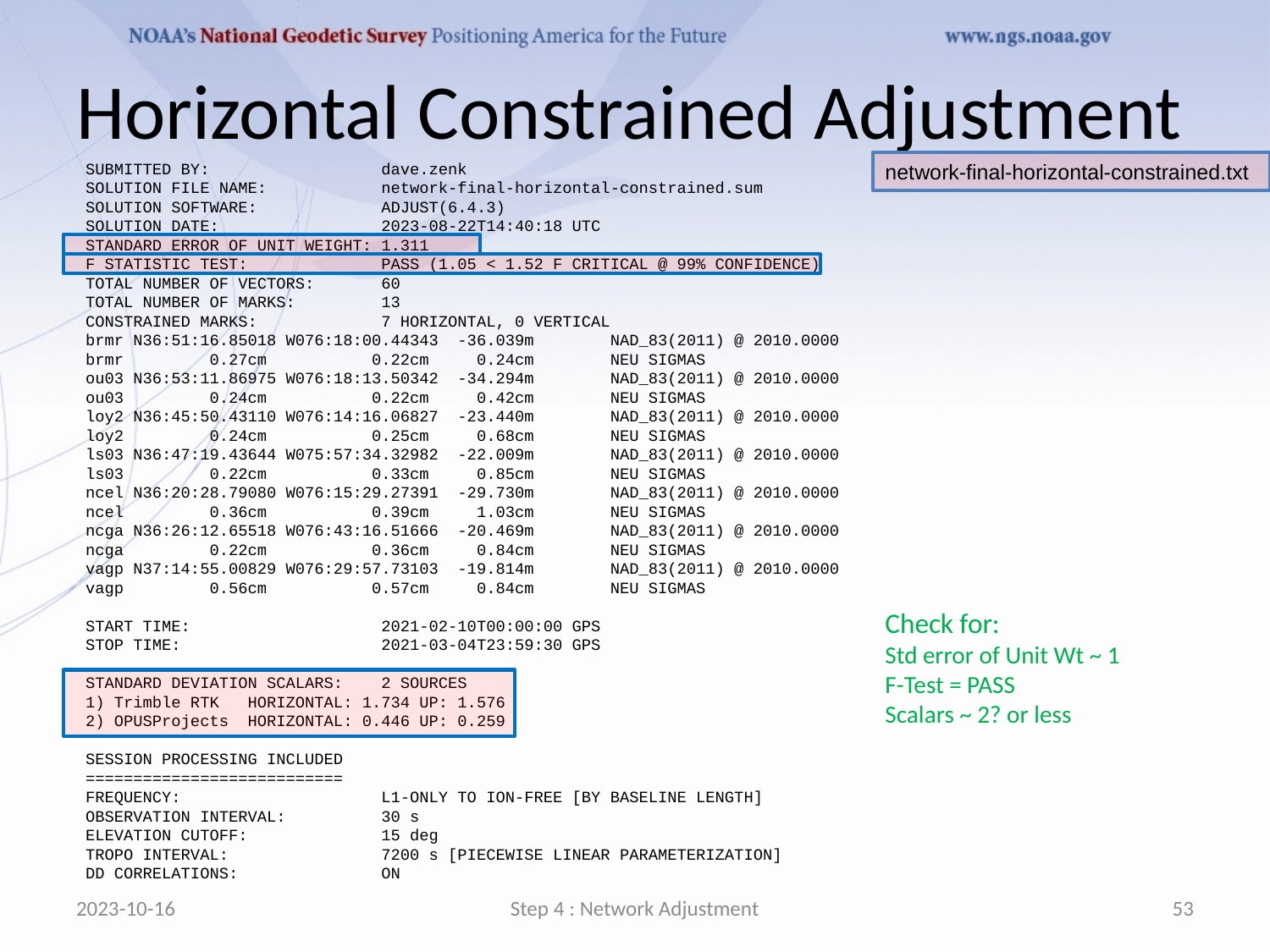

# Horizontal Constrained Adjustment
 SUBMITTED BY:                  dave.zenk
 SOLUTION FILE NAME:            network-final-horizontal-constrained.sum
 SOLUTION SOFTWARE:             ADJUST(6.4.3)
 SOLUTION DATE:                 2023-08-22T14:40:18 UTC
 STANDARD ERROR OF UNIT WEIGHT: 1.311
 F STATISTIC TEST:              PASS (1.05 < 1.52 F CRITICAL @ 99% CONFIDENCE)
 TOTAL NUMBER OF VECTORS:       60
 TOTAL NUMBER OF MARKS:         13
 CONSTRAINED MARKS:             7 HORIZONTAL, 0 VERTICAL
 brmr N36:51:16.85018 W076:18:00.44343  -36.039m        NAD_83(2011) @ 2010.0000
 brmr         0.27cm           0.22cm     0.24cm        NEU SIGMAS
 ou03 N36:53:11.86975 W076:18:13.50342  -34.294m        NAD_83(2011) @ 2010.0000
 ou03         0.24cm           0.22cm     0.42cm        NEU SIGMAS
 loy2 N36:45:50.43110 W076:14:16.06827  -23.440m        NAD_83(2011) @ 2010.0000
 loy2         0.24cm           0.25cm     0.68cm        NEU SIGMAS
 ls03 N36:47:19.43644 W075:57:34.32982  -22.009m        NAD_83(2011) @ 2010.0000
 ls03         0.22cm           0.33cm     0.85cm        NEU SIGMAS
 ncel N36:20:28.79080 W076:15:29.27391  -29.730m        NAD_83(2011) @ 2010.0000
 ncel         0.36cm           0.39cm     1.03cm        NEU SIGMAS
 ncga N36:26:12.65518 W076:43:16.51666  -20.469m        NAD_83(2011) @ 2010.0000
 ncga         0.22cm           0.36cm     0.84cm        NEU SIGMAS
 vagp N37:14:55.00829 W076:29:57.73103  -19.814m        NAD_83(2011) @ 2010.0000
 vagp         0.56cm           0.57cm     0.84cm        NEU SIGMAS

 START TIME:                    2021-02-10T00:00:00 GPS
 STOP TIME:                     2021-03-04T23:59:30 GPS

 STANDARD DEVIATION SCALARS:    2 SOURCES
 1) Trimble RTK   HORIZONTAL: 1.734 UP: 1.576
 2) OPUSProjects  HORIZONTAL: 0.446 UP: 0.259

 SESSION PROCESSING INCLUDED
 ===========================
 FREQUENCY:                     L1-ONLY TO ION-FREE [BY BASELINE LENGTH]
 OBSERVATION INTERVAL:          30 s
 ELEVATION CUTOFF:              15 deg
 TROPO INTERVAL:                7200 s [PIECEWISE LINEAR PARAMETERIZATION]
 DD CORRELATIONS:               ON
network-final-horizontal-constrained.txt

Check for:
Std error of Unit Wt ~ 1
F-Test = PASS
Scalars ~ 2? or less

2023-10-16
Step 4 : Network Adjustment
53